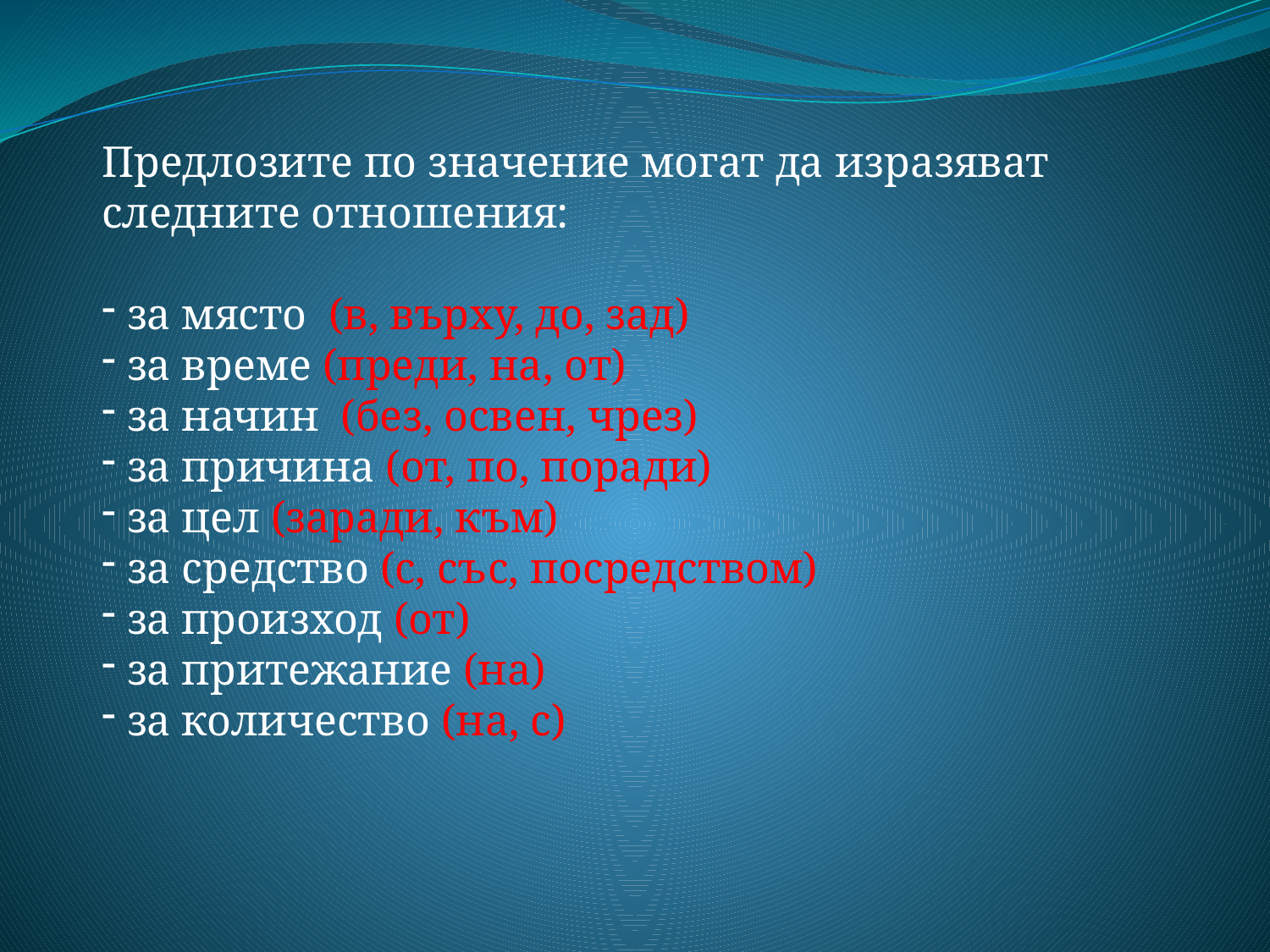

Предлозите по значение могат да изразяват следните отношения:

 за място  (в, върху, до, зад)
 за време (преди, на, от)
 за начин  (без, освен, чрез)
 за причина (от, по, поради)
 за цел (заради, към)
 за средство (с, със, посредством)
 за произход (от)
 за притежание (на)
 за количество (на, с)